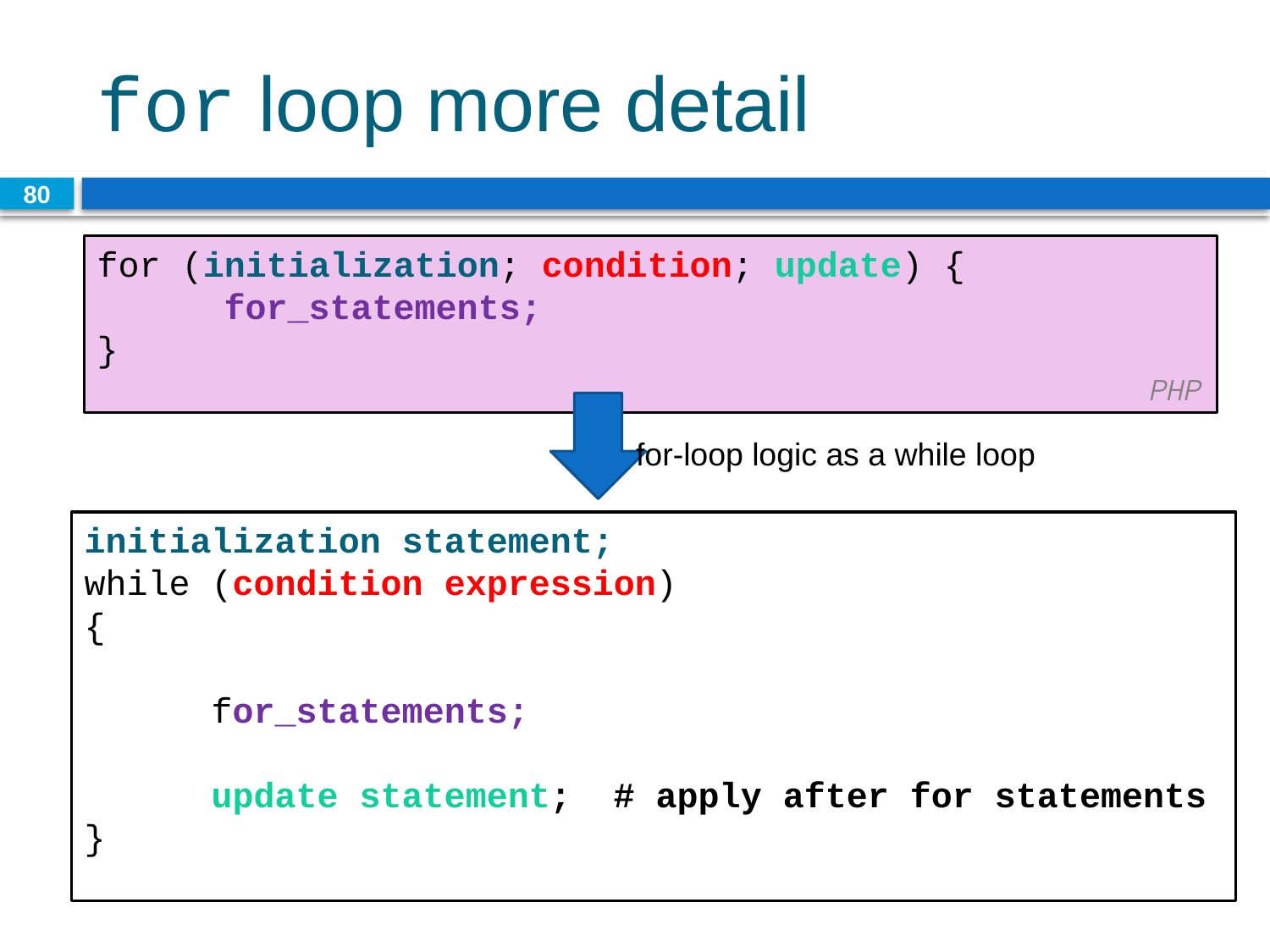

# for loop more detail
80
for (initialization; condition; update) {
	for_statements;
}							        		  						  PHP

for-loop logic as a while loop
initialization statement;
while (condition expression)
{

	for_statements;

	update statement;  # apply after for statements
}